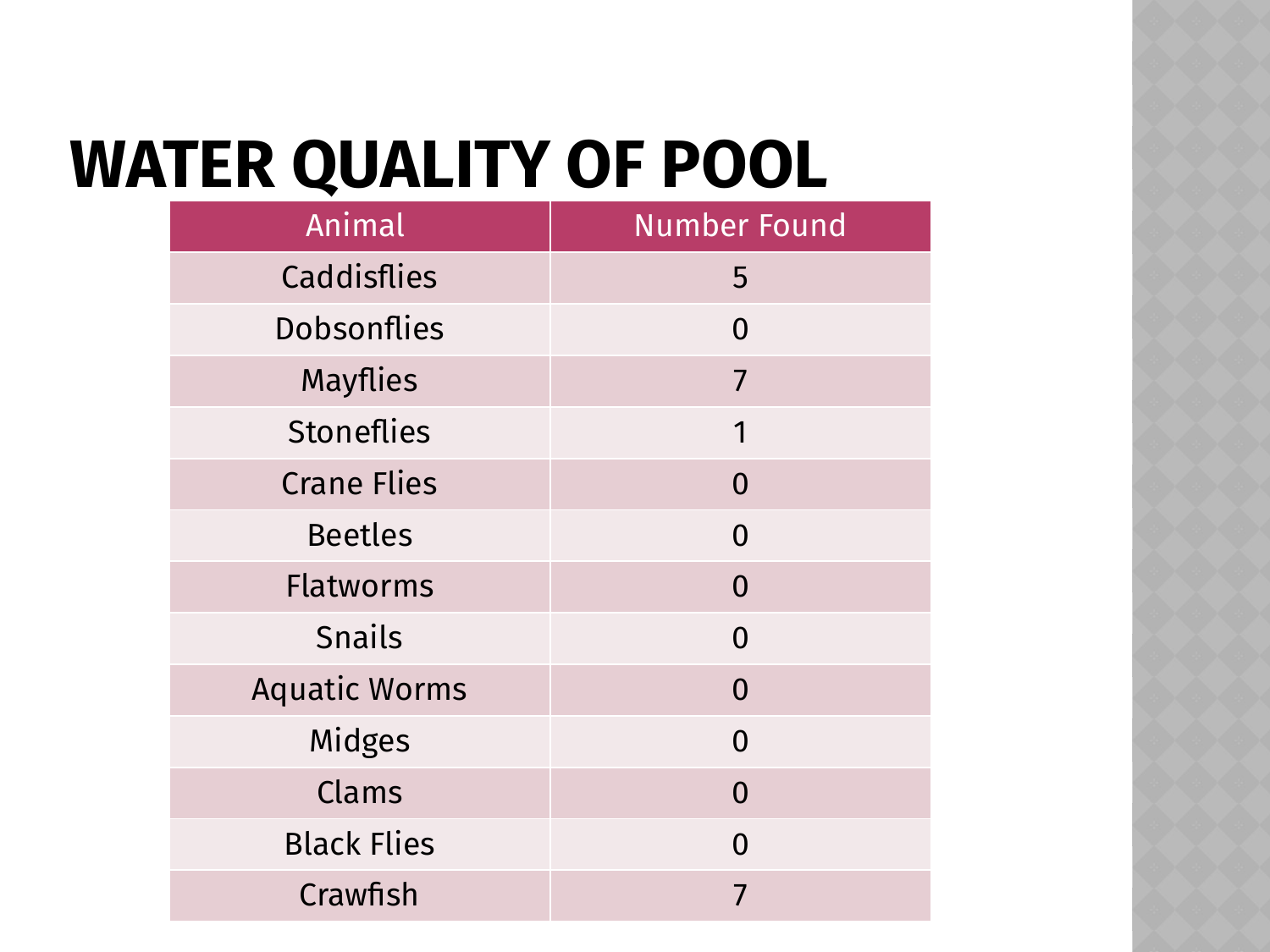

# Water Quality of Pool
| Animal | Number Found |
| --- | --- |
| Caddisflies | 5 |
| Dobsonflies | 0 |
| Mayflies | 7 |
| Stoneflies | 1 |
| Crane Flies | 0 |
| Beetles | 0 |
| Flatworms | 0 |
| Snails | 0 |
| Aquatic Worms | 0 |
| Midges | 0 |
| Clams | 0 |
| Black Flies | 0 |
| Crawfish | 7 |